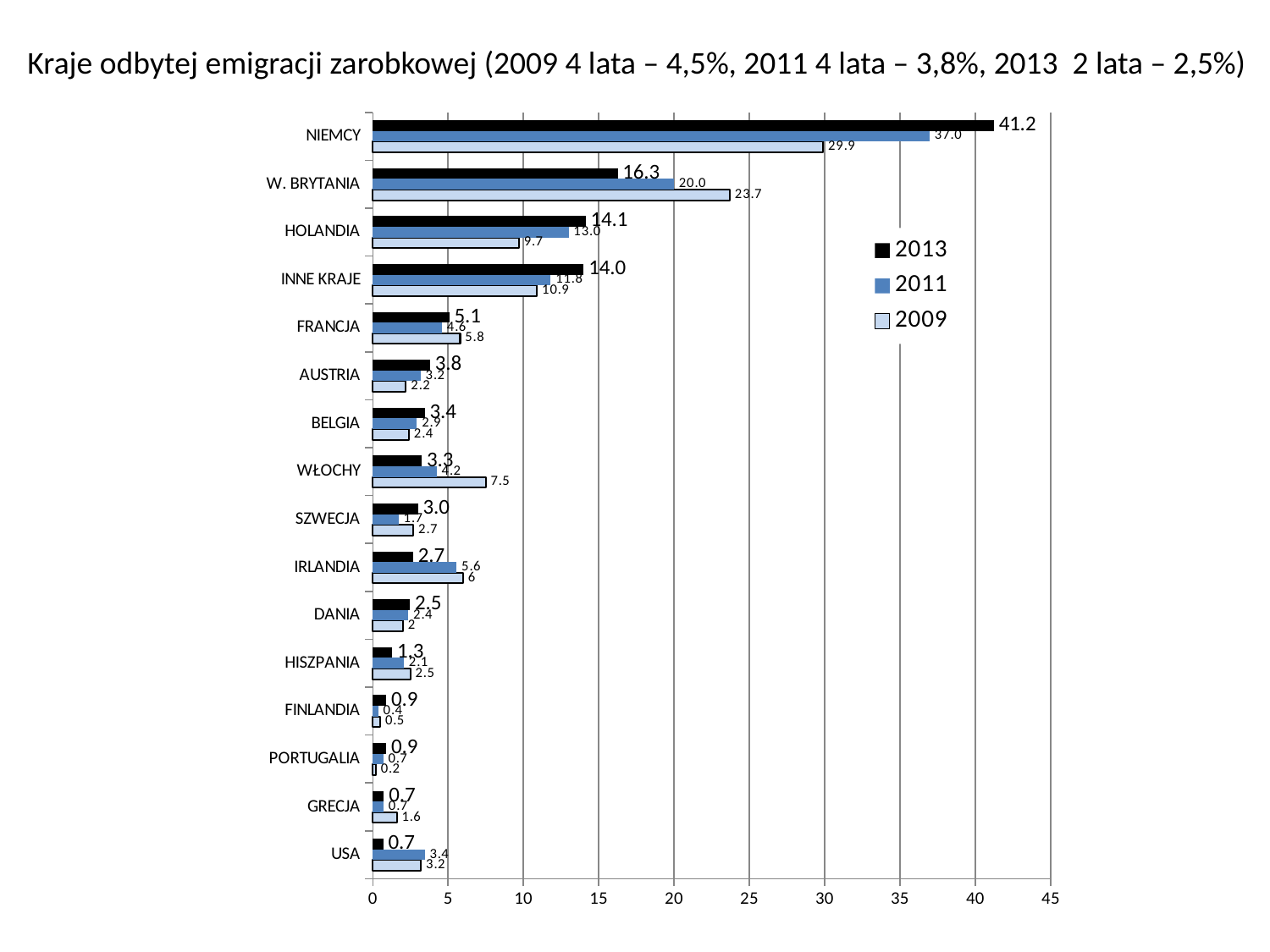

Kraje odbytej emigracji zarobkowej (2009 4 lata – 4,5%, 2011 4 lata – 3,8%, 2013  2 lata – 2,5%)

### Chart

| Category | 2009 | 2011 | 2013 |
|---|---|---|---|
| USA | 3.2 | 3.441838582559305 | 0.7033192509792303 |
| GRECJA | 1.6 | 0.71114434970316 | 0.734857949248223 |
| PORTUGALIA | 0.2 | 0.7 | 0.8863255337909317 |
| FINLANDIA | 0.5 | 0.36401019427634324 | 0.8873359513746926 |
| HISZPANIA | 2.5 | 2.069155253000881 | 1.2965764894730463 |
| DANIA | 2.0 | 2.3517577213645593 | 2.4754128239973463 |
| IRLANDIA | 6.0 | 5.5623585327694025 | 2.690447347968616 |
| SZWECJA | 2.7 | 1.7159575954564816 | 2.994319033888178 |
| WŁOCHY | 7.5 | 4.237154439829622 | 3.256880068570168 |
| BELGIA | 2.4 | 2.92860266289146 | 3.4466713391682564 |
| AUSTRIA | 2.2 | 3.1814794901878067 | 3.8098847982234307 |
| FRANCJA | 5.8 | 4.588059991672414 | 5.089777168907284 |
| INNE KRAJE | 10.9 | 11.8 | 14.0 |
| HOLANDIA | 9.7 | 13.004726239018357 | 14.1292227344427 |
| W. BRYTANIA | 23.7 | 19.993101866086636 | 16.254566385487585 |
| NIEMCY | 29.9 | 36.969658835701075 | 41.23387139935918 |